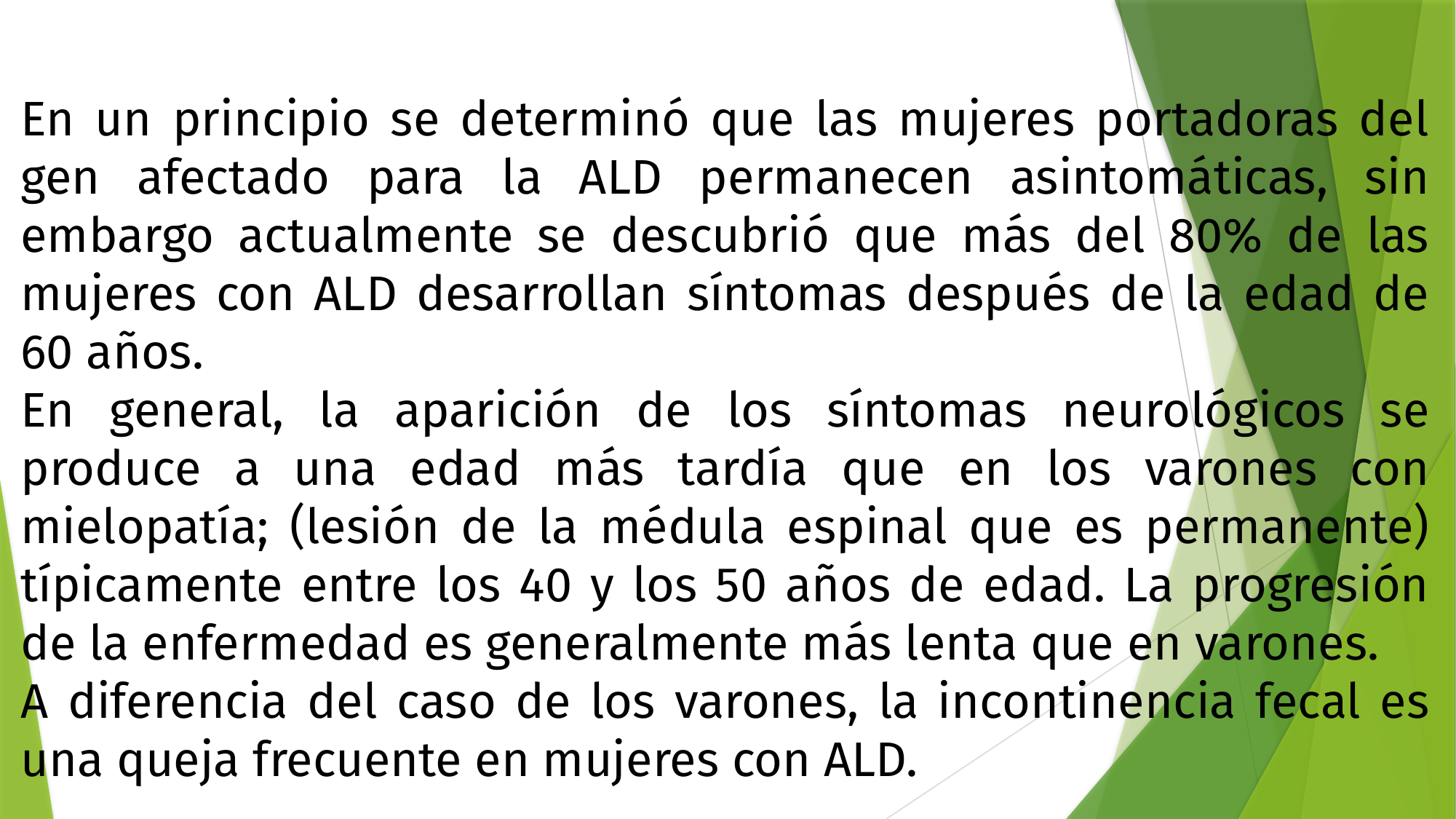

En un principio se determinó que las mujeres portadoras del gen afectado para la ALD permanecen asintomáticas, sin embargo actualmente se descubrió que más del 80% de las mujeres con ALD desarrollan síntomas después de la edad de 60 años.
En general, la aparición de los síntomas neurológicos se produce a una edad más tardía que en los varones con mielopatía; (lesión de la médula espinal que es permanente) típicamente entre los 40 y los 50 años de edad. La progresión de la enfermedad es generalmente más lenta que en varones.
A diferencia del caso de los varones, la incontinencia fecal es una queja frecuente en mujeres con ALD.